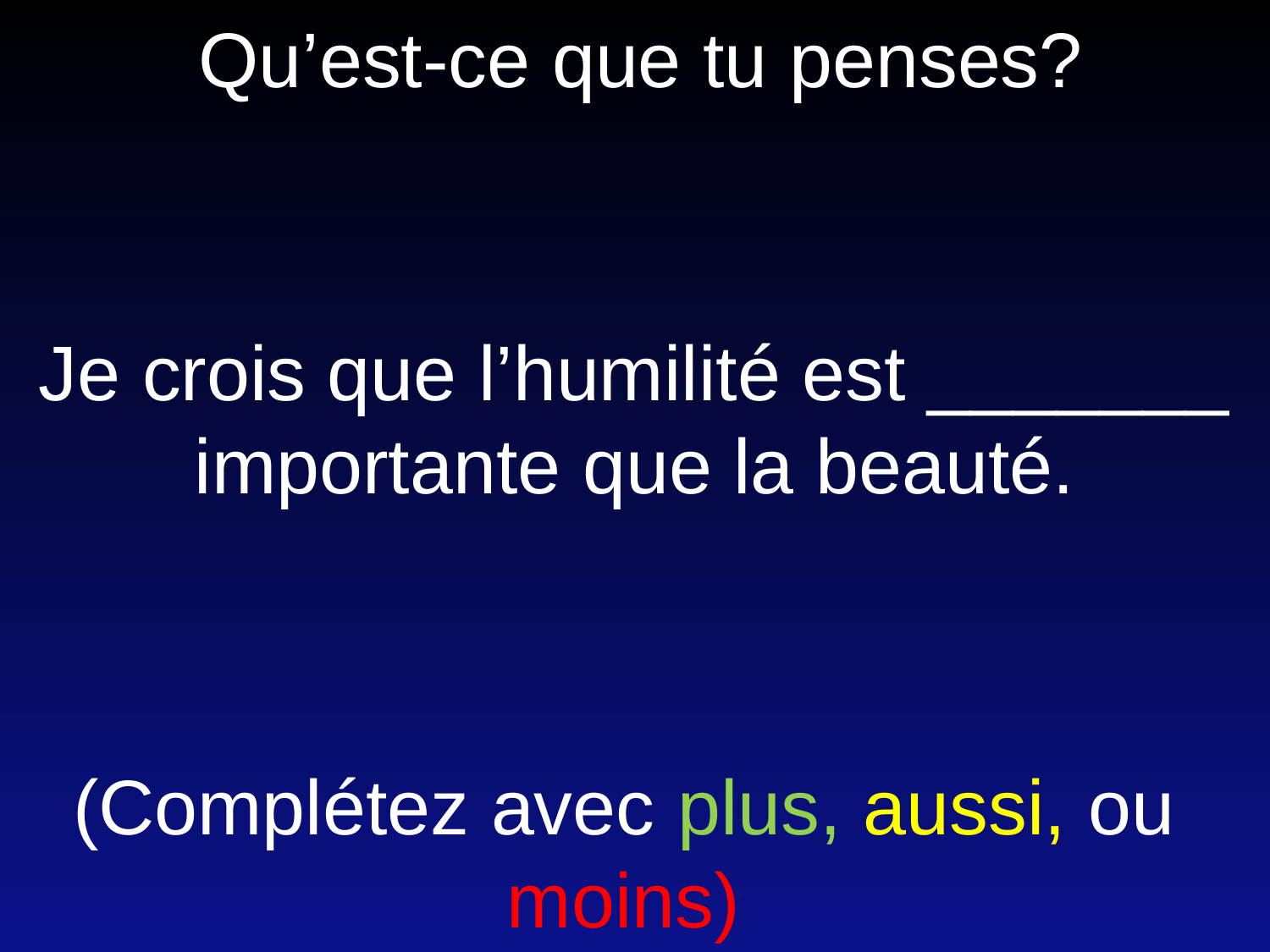

Qu’est-ce que tu penses?
Je crois que l’humilité est _______ importante que la beauté.
(Complétez avec plus, aussi, ou moins)